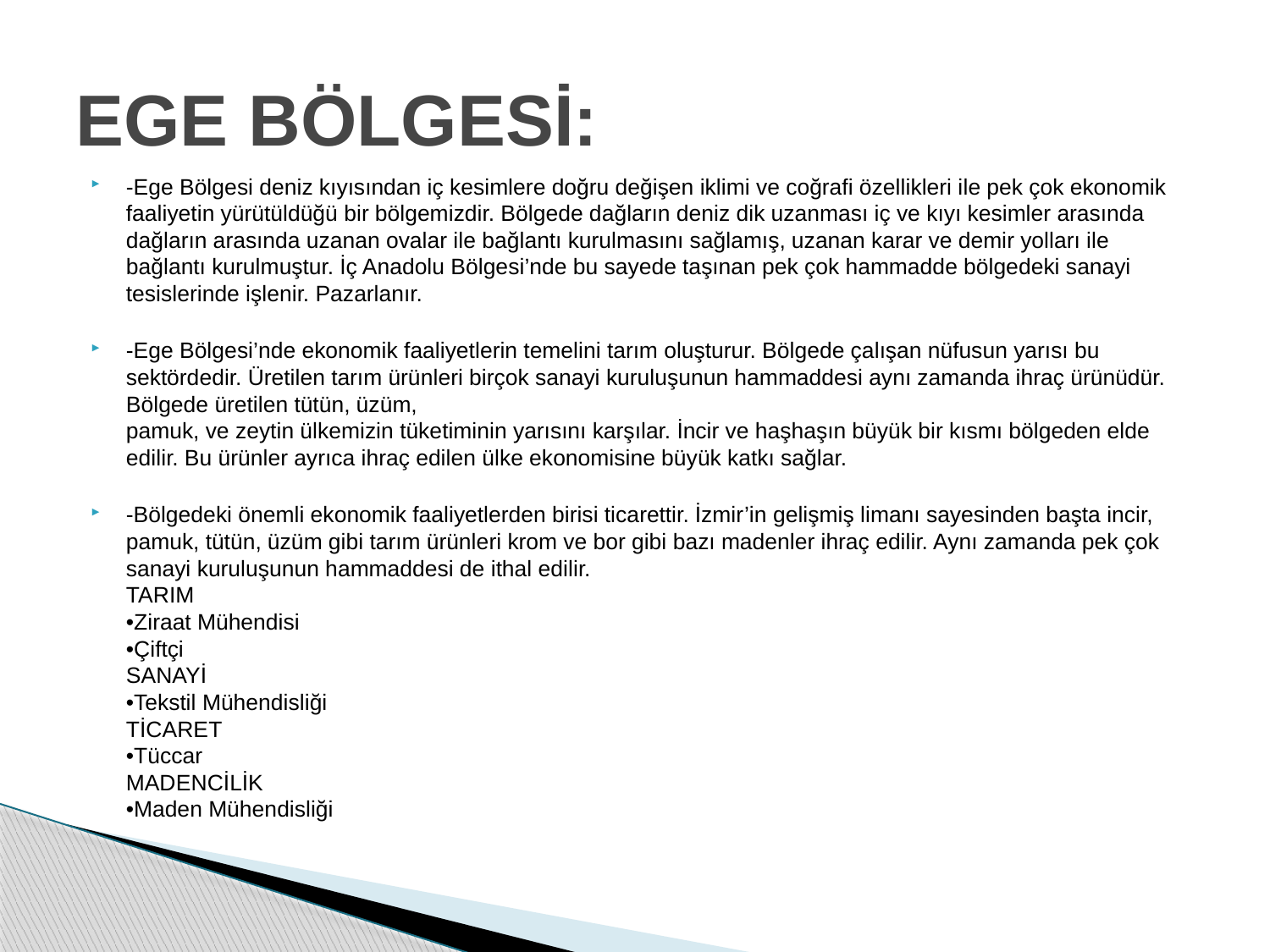

# EGE BÖLGESİ:
-Ege Bölgesi deniz kıyısından iç kesimlere doğru değişen iklimi ve coğrafi özellikleri ile pek çok ekonomik faaliyetin yürütüldüğü bir bölgemizdir. Bölgede dağların deniz dik uzanması iç ve kıyı kesimler arasında dağların arasında uzanan ovalar ile bağlantı kurulmasını sağlamış, uzanan karar ve demir yolları ile bağlantı kurulmuştur. İç Anadolu Bölgesi’nde bu sayede taşınan pek çok hammadde bölgedeki sanayi tesislerinde işlenir. Pazarlanır.
-Ege Bölgesi’nde ekonomik faaliyetlerin temelini tarım oluşturur. Bölgede çalışan nüfusun yarısı bu sektördedir. Üretilen tarım ürünleri birçok sanayi kuruluşunun hammaddesi aynı zamanda ihraç ürünüdür. Bölgede üretilen tütün, üzüm,
pamuk, ve zeytin ülkemizin tüketiminin yarısını karşılar. İncir ve haşhaşın büyük bir kısmı bölgeden elde edilir. Bu ürünler ayrıca ihraç edilen ülke ekonomisine büyük katkı sağlar.
-Bölgedeki önemli ekonomik faaliyetlerden birisi ticarettir. İzmir’in gelişmiş limanı sayesinden başta incir, pamuk, tütün, üzüm gibi tarım ürünleri krom ve bor gibi bazı madenler ihraç edilir. Aynı zamanda pek çok sanayi kuruluşunun hammaddesi de ithal edilir.
TARIM
•Ziraat Mühendisi
•Çiftçi
SANAYİ
•Tekstil Mühendisliği
TİCARET
•Tüccar
MADENCİLİK
•Maden Mühendisliği